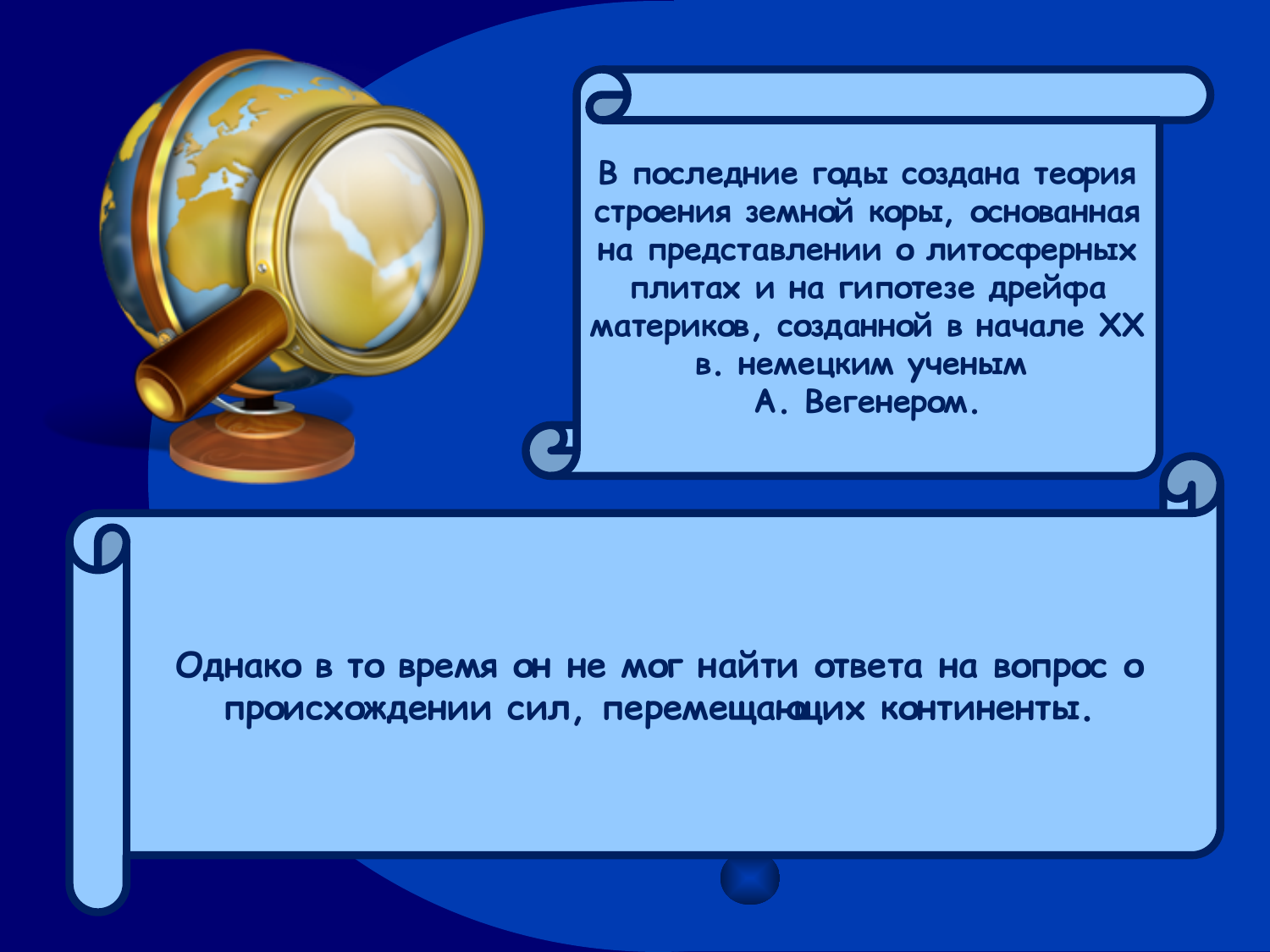

В последние годы создана теория строения земной коры, основанная на представлении о литосферных плитах и на гипотезе дрейфа материков, созданной в начале XX в. немецким ученым
А. Вегенером.

Однако в то время он не мог найти ответа на вопрос о происхождении сил, перемещающих континенты.